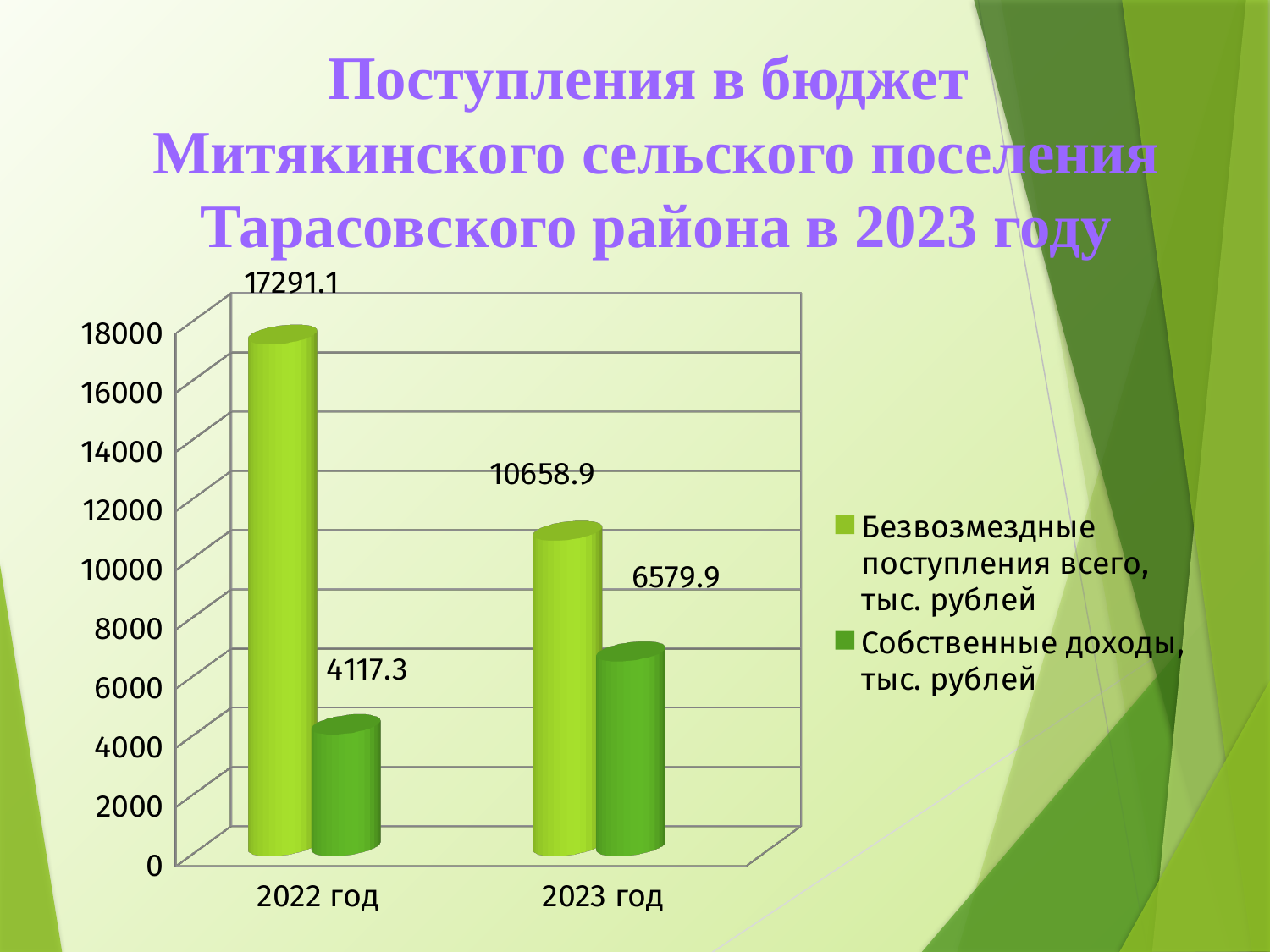

Поступления в бюджет
Митякинского сельского поселения Тарасовского района в 2023 году

[unsupported chart]